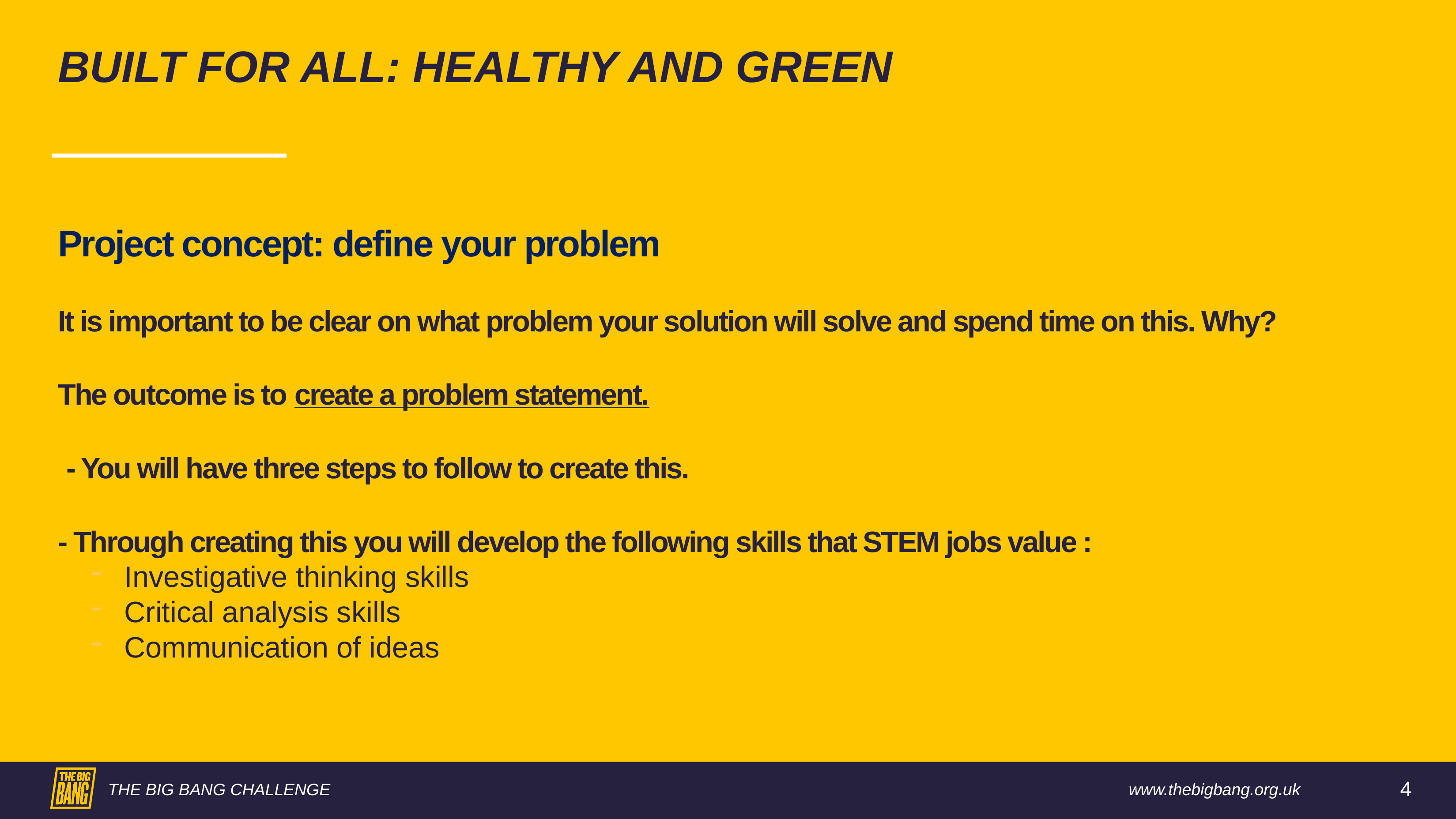

BUILT FOR ALL: HEALTHY AND GREEN
Project concept: define your problem
It is important to be clear on what problem your solution will solve and spend time on this. Why?
The outcome is to create a problem statement.
 - You will have three steps to follow to create this.
- Through creating this you will develop the following skills that STEM jobs value :
Investigative thinking skills
Critical analysis skills
Communication of ideas